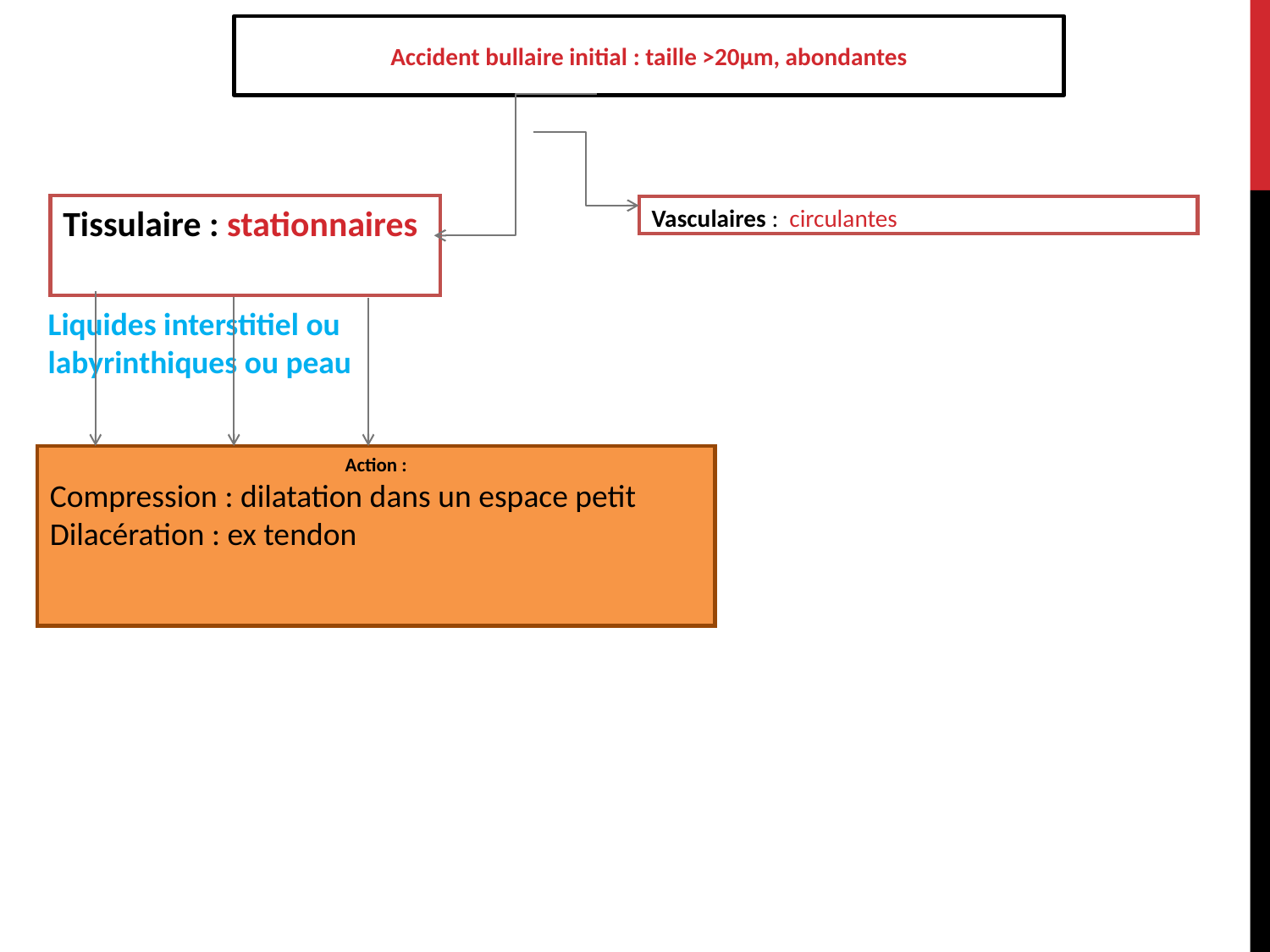

Accident bullaire initial : taille >20µm, abondantes

Tissulaire : stationnaires
Vasculaires :  circulantes
Liquides interstitiel ou labyrinthiques ou peau
Action :
Compression : dilatation dans un espace petit
Dilacération : ex tendon